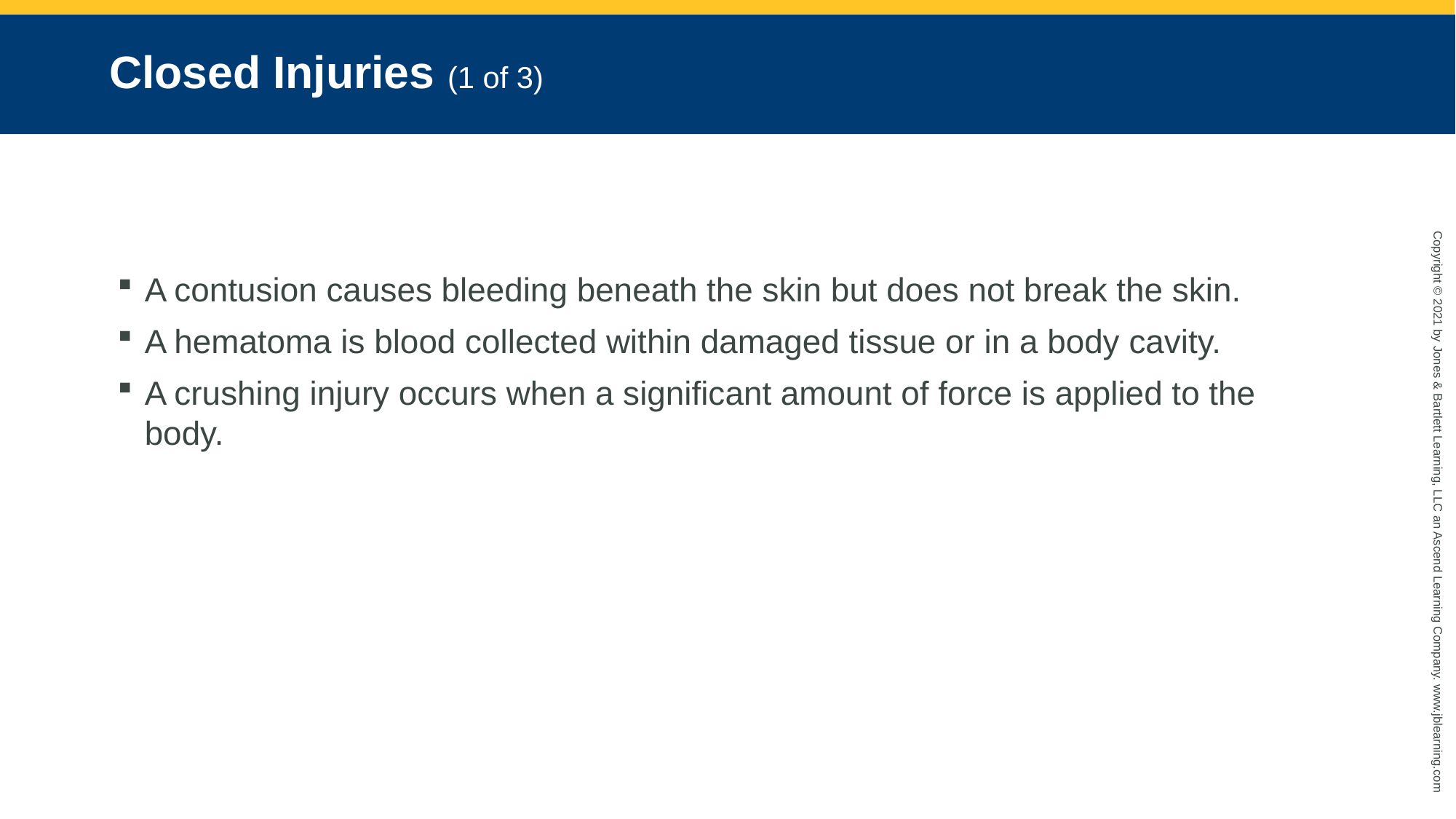

# Closed Injuries (1 of 3)
A contusion causes bleeding beneath the skin but does not break the skin.
A hematoma is blood collected within damaged tissue or in a body cavity.
A crushing injury occurs when a significant amount of force is applied to the body.